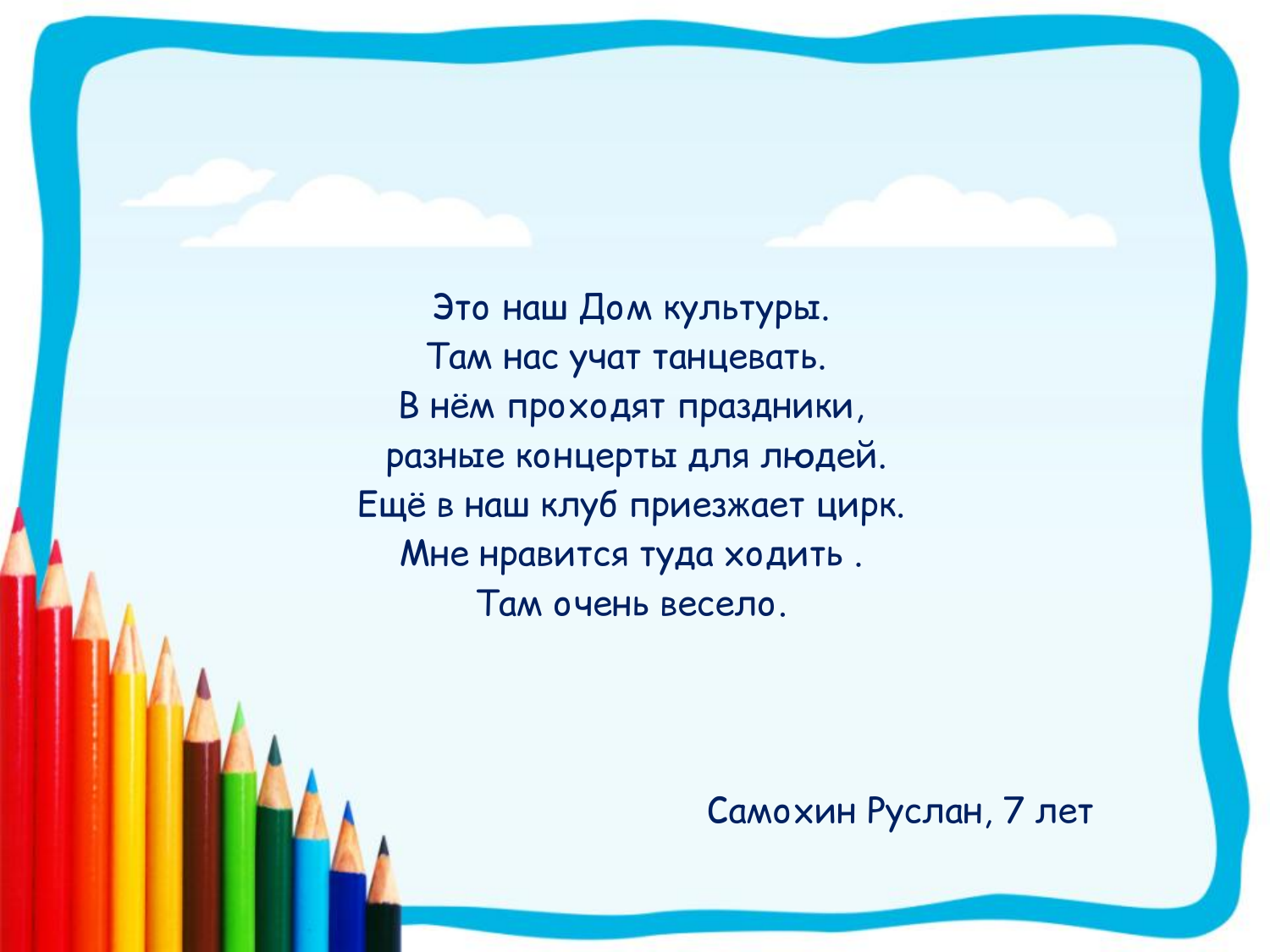

#

Это наш Дом культуры.
Там нас учат танцевать.
В нём проходят праздники,
 разные концерты для людей.
Ещё в наш клуб приезжает цирк.
Мне нравится туда ходить .
Там очень весело.

                                                            Самохин Руслан, 7 лет